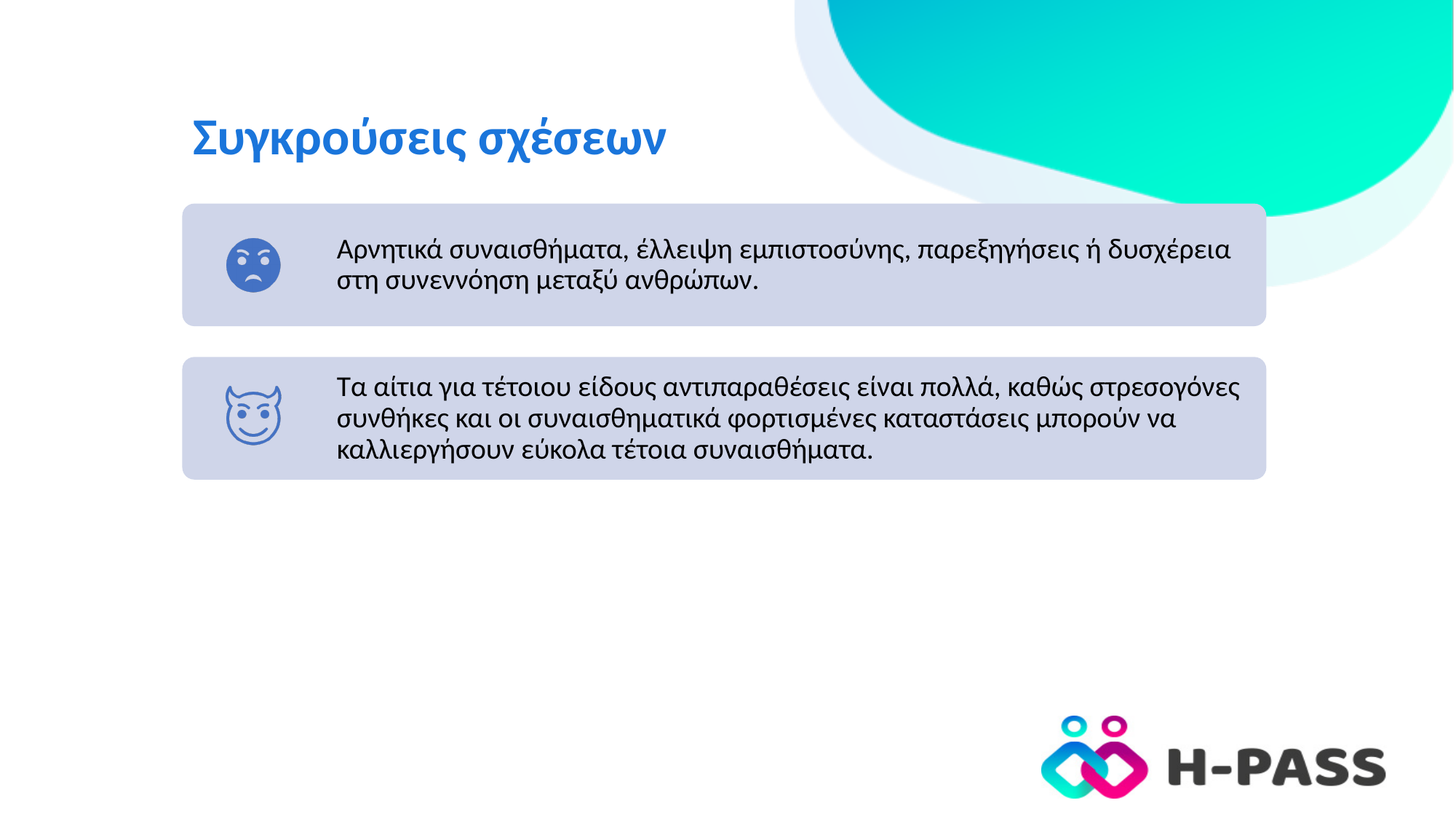

# Συγκρούσεις σχέσεων
Αρνητικά συναισθήματα, έλλειψη εμπιστοσύνης, παρεξηγήσεις ή δυσχέρεια στη συνεννόηση μεταξύ ανθρώπων.
Τα αίτια για τέτοιου είδους αντιπαραθέσεις είναι πολλά, καθώς στρεσογόνες συνθήκες και οι συναισθηματικά φορτισμένες καταστάσεις μπορούν να καλλιεργήσουν εύκολα τέτοια συναισθήματα.